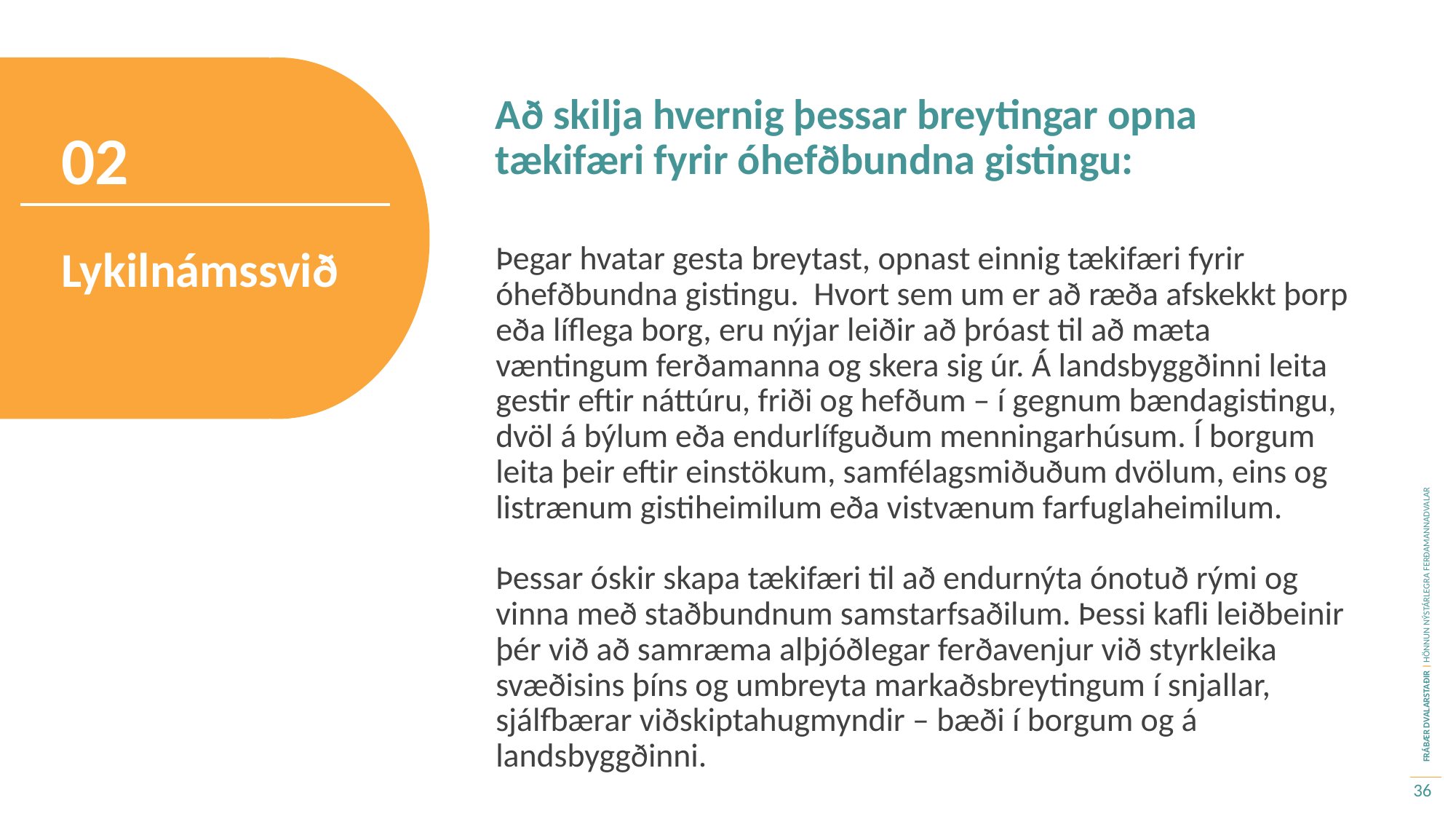

Að skilja hvernig þessar breytingar opna tækifæri fyrir óhefðbundna gistingu:

02
Þegar hvatar gesta breytast, opnast einnig tækifæri fyrir óhefðbundna gistingu.  Hvort sem um er að ræða afskekkt þorp eða líflega borg, eru nýjar leiðir að þróast til að mæta væntingum ferðamanna og skera sig úr. Á landsbyggðinni leita gestir eftir náttúru, friði og hefðum – í gegnum bændagistingu, dvöl á býlum eða endurlífguðum menningarhúsum. Í borgum leita þeir eftir einstökum, samfélagsmiðuðum dvölum, eins og listrænum gistiheimilum eða vistvænum farfuglaheimilum.

Þessar óskir skapa tækifæri til að endurnýta ónotuð rými og vinna með staðbundnum samstarfsaðilum. Þessi kafli leiðbeinir þér við að samræma alþjóðlegar ferðavenjur við styrkleika svæðisins þíns og umbreyta markaðsbreytingum í snjallar, sjálfbærar viðskiptahugmyndir – bæði í borgum og á landsbyggðinni.

Lykilnámssvið
36